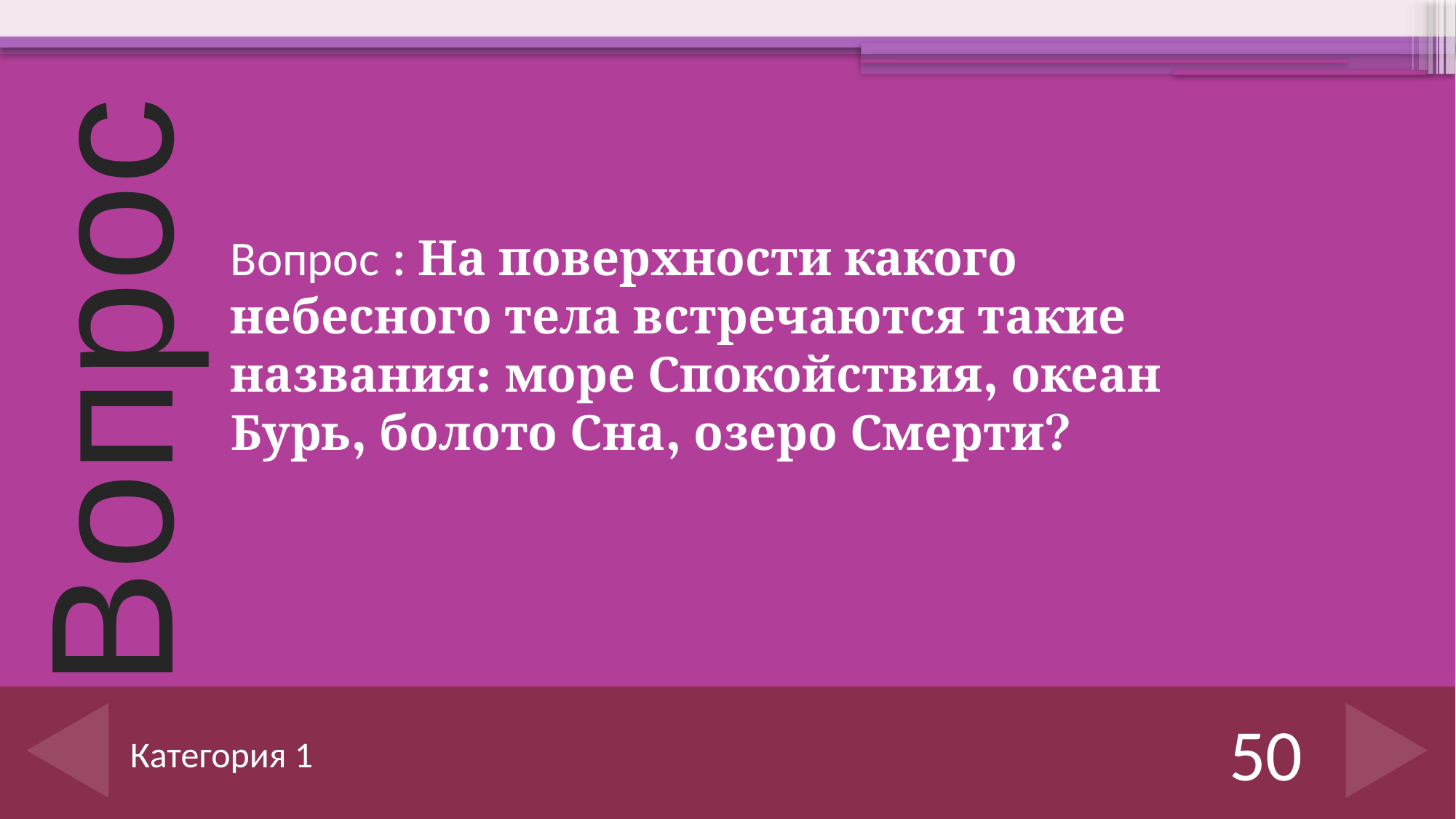

Вопрос : На поверхности какого небесного тела встречаются такие названия: море Спокойствия, океан Бурь, болото Сна, озеро Смерти?
50
# Категория 1